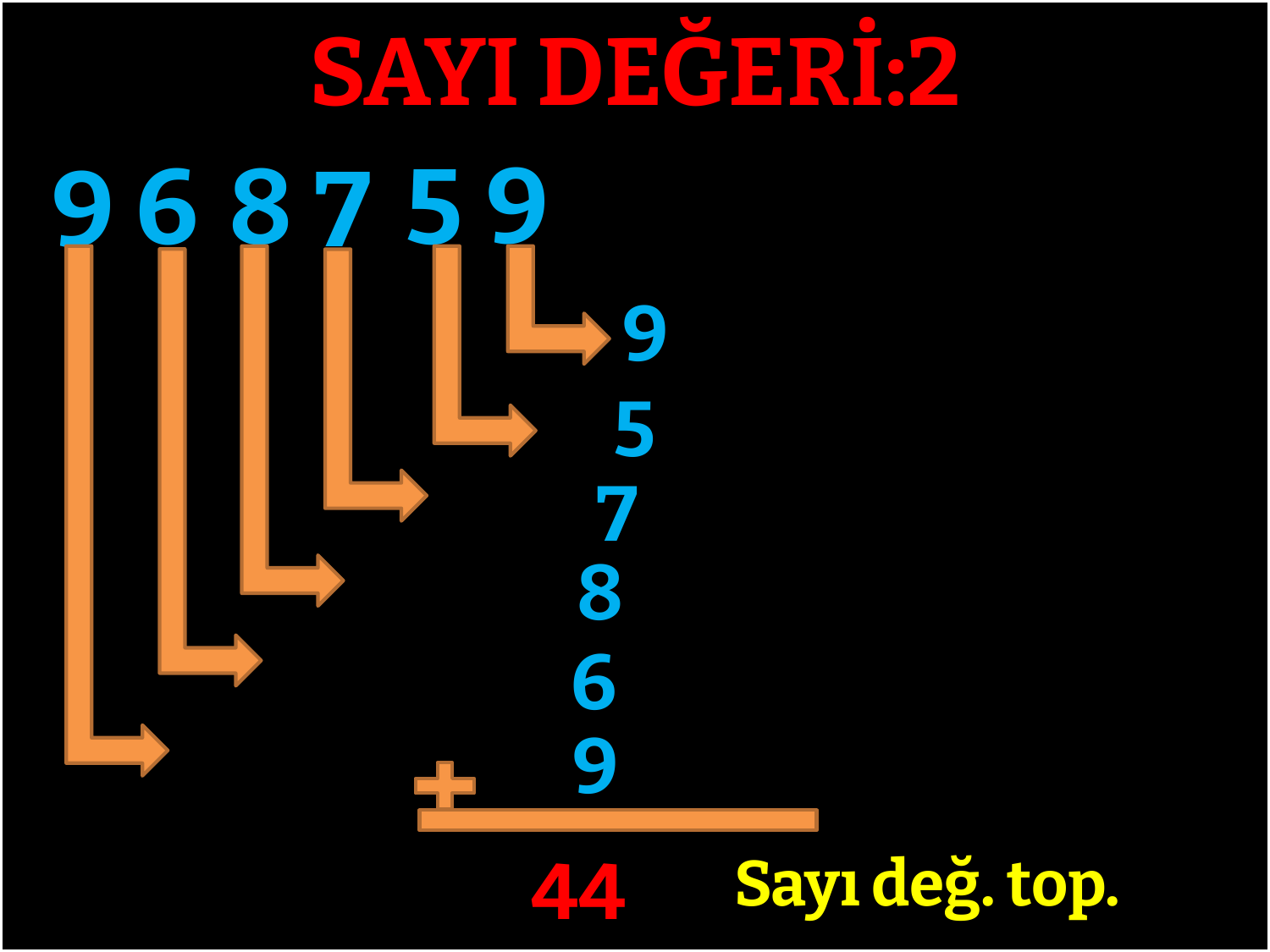

SAYI DEĞERİ:2

9
5
6
8
9
7

9
#

5

7

8
6
9

44
Sayı değ. top.